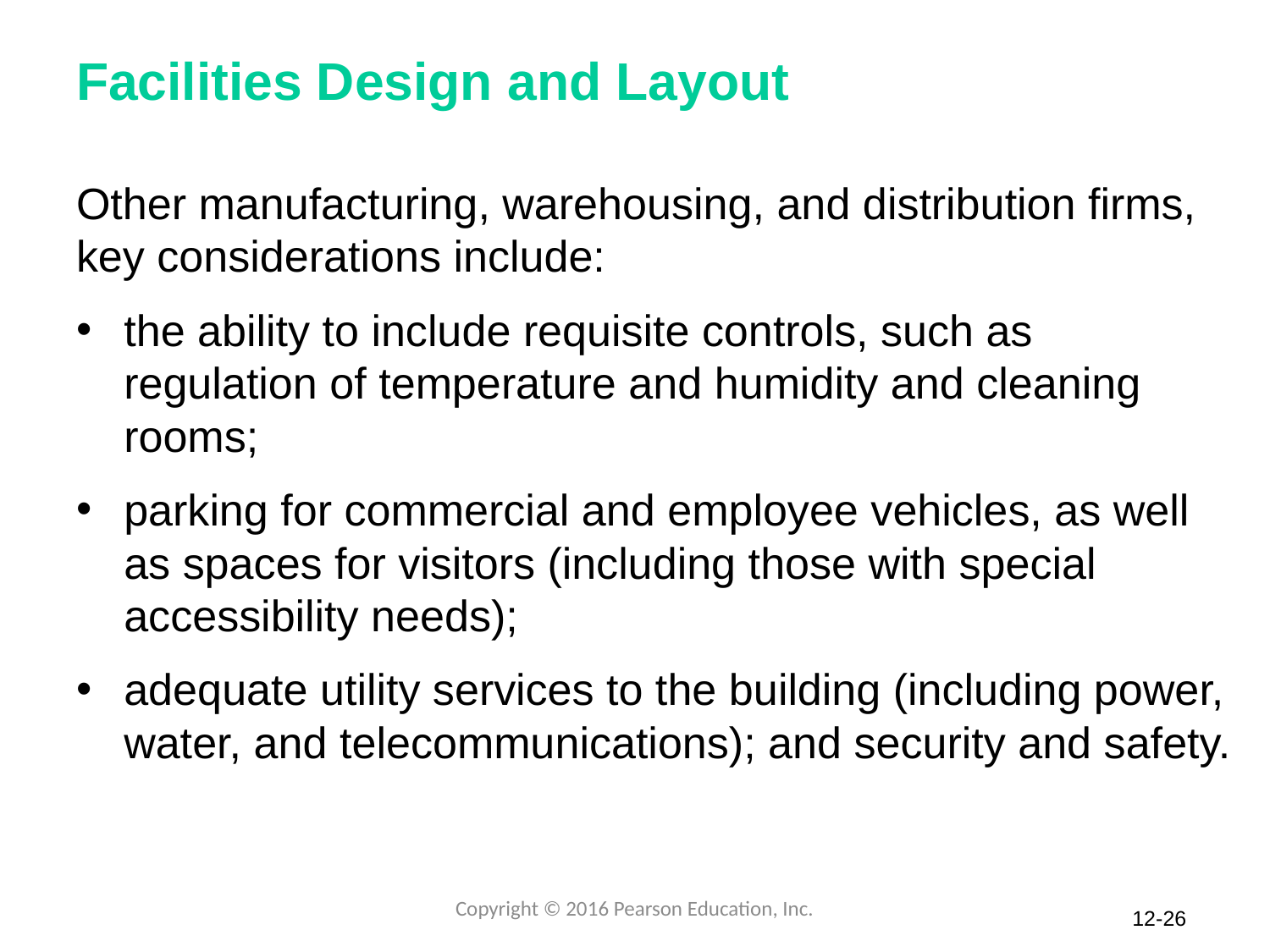

# Facilities Design and Layout
Other manufacturing, warehousing, and distribution firms, key considerations include:

the ability to include requisite controls, such as regulation of temperature and humidity and cleaning rooms;

parking for commercial and employee vehicles, as well as spaces for visitors (including those with special accessibility needs);

adequate utility services to the building (including power, water, and telecommunications); and security and safety.

Copyright © 2016 Pearson Education, Inc.